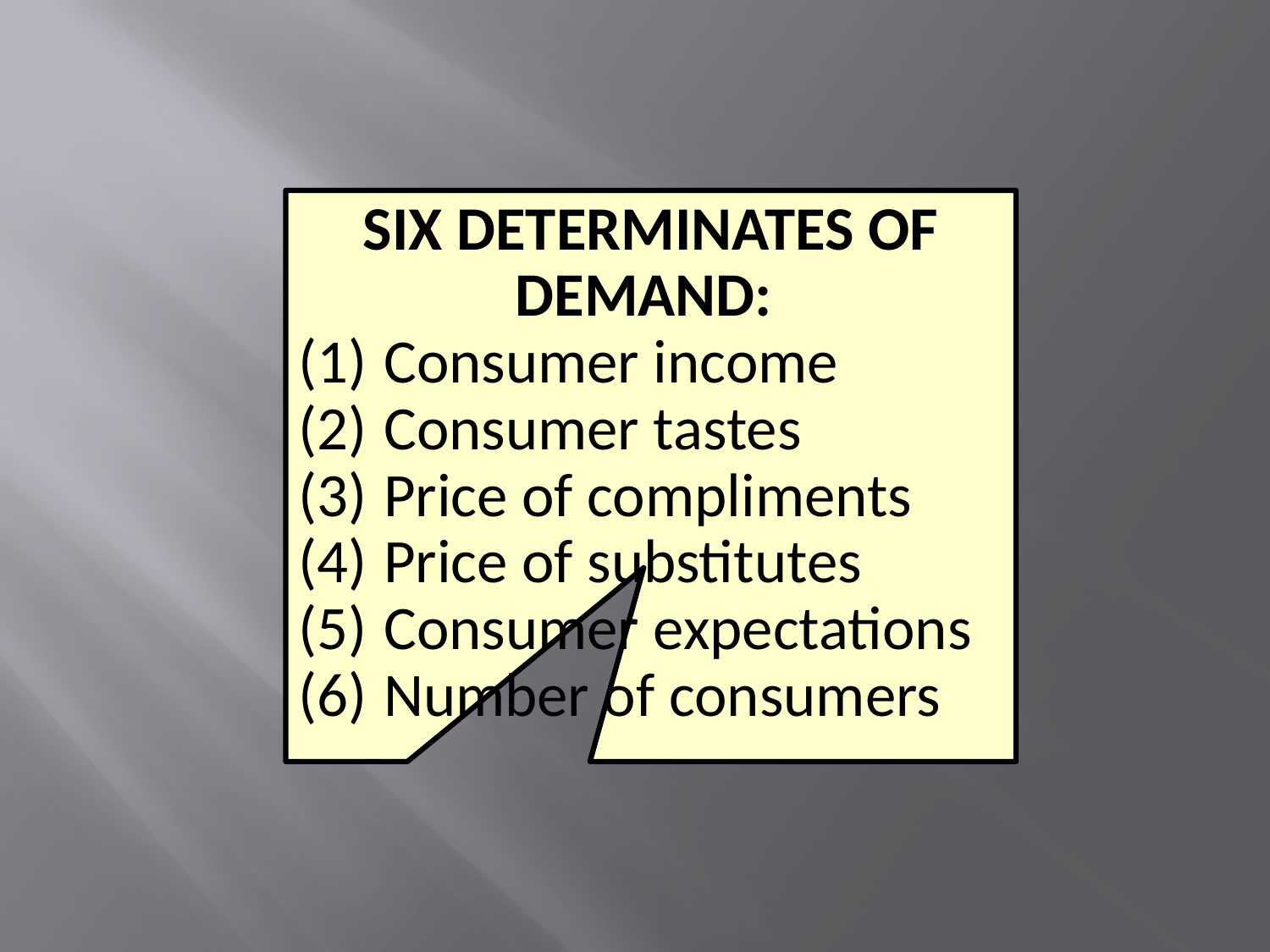

SIX DETERMINATES OF DEMAND:
 Consumer income
 Consumer tastes
 Price of compliments
 Price of substitutes
 Consumer expectations
 Number of consumers